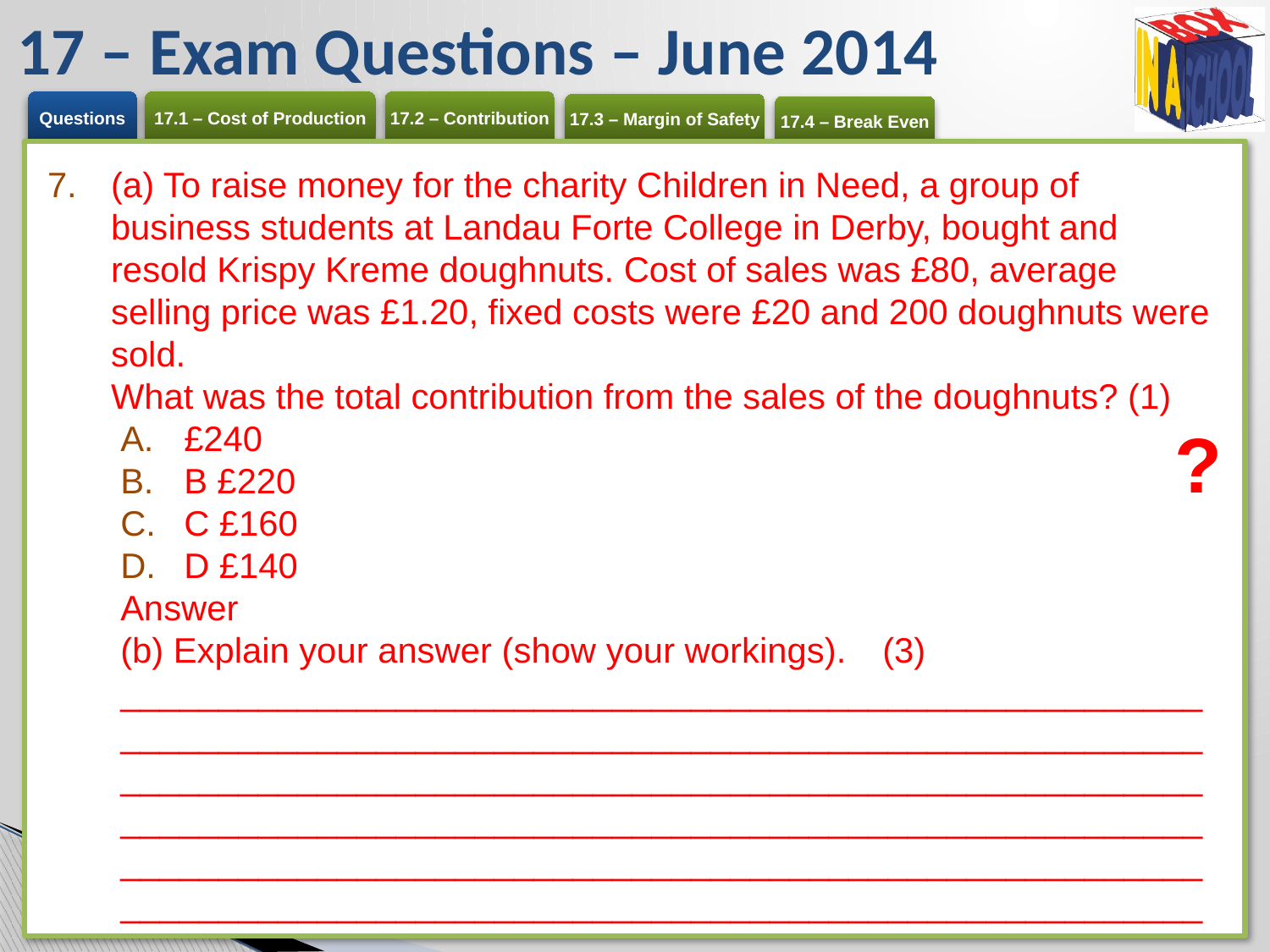

# 17 – Exam Questions – June 2014
(a) To raise money for the charity Children in Need, a group of business students at Landau Forte College in Derby, bought and resold Krispy Kreme doughnuts. Cost of sales was £80, average selling price was £1.20, fixed costs were £20 and 200 doughnuts were sold.
What was the total contribution from the sales of the doughnuts? (1)
£240
B £220
C £160
D £140
Answer
(b) Explain your answer (show your workings).	(3)
_____________________________________________________________________________________________________________________________________________________________________________________________________________________________________________________________________________________________________________________________________________________________________________________________________(Total for Question 9 = 4 marks)
?